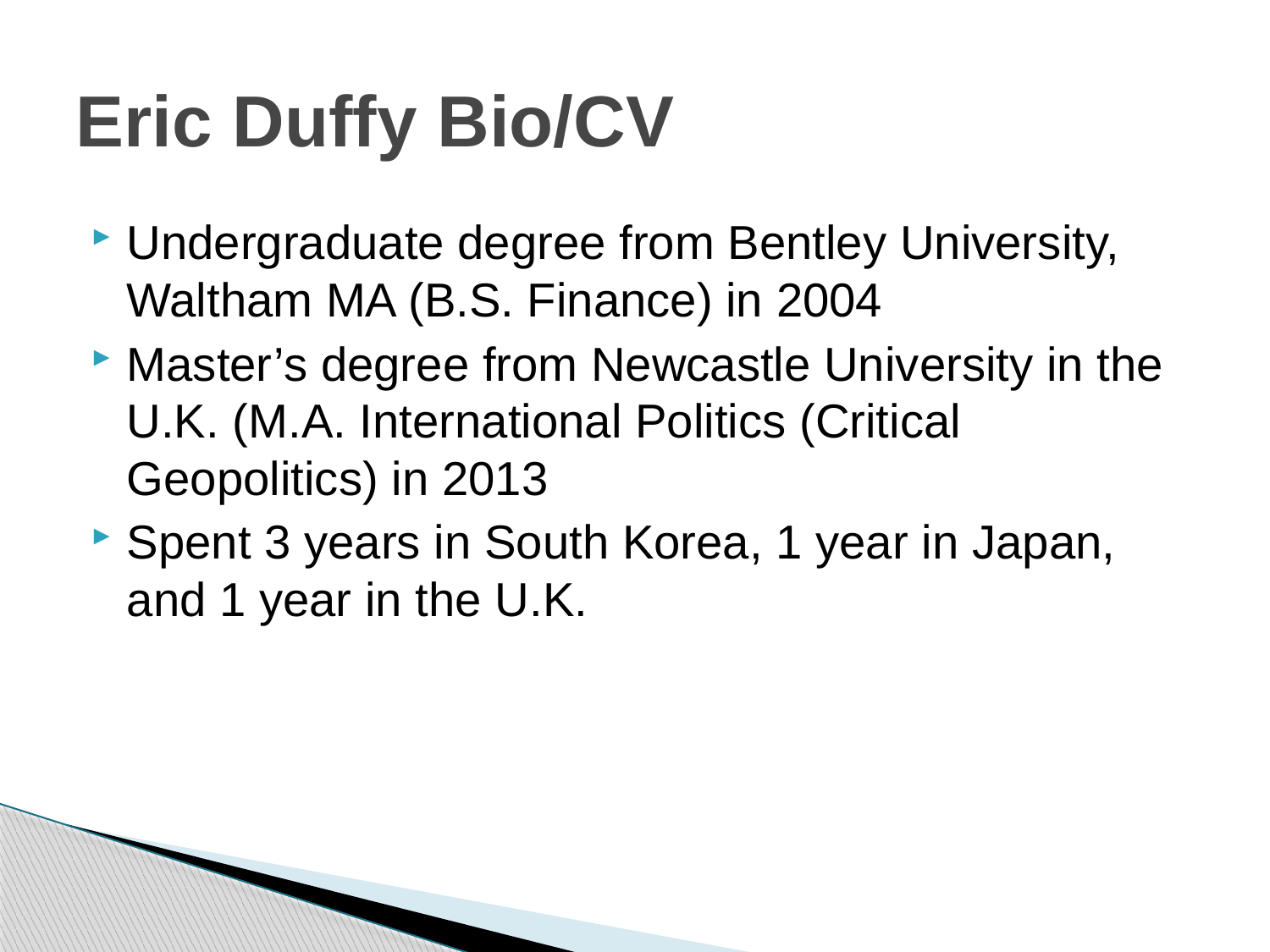

# Eric Duffy Bio/CV
Undergraduate degree from Bentley University, Waltham MA (B.S. Finance) in 2004
Master’s degree from Newcastle University in the U.K. (M.A. International Politics (Critical Geopolitics) in 2013
Spent 3 years in South Korea, 1 year in Japan, and 1 year in the U.K.